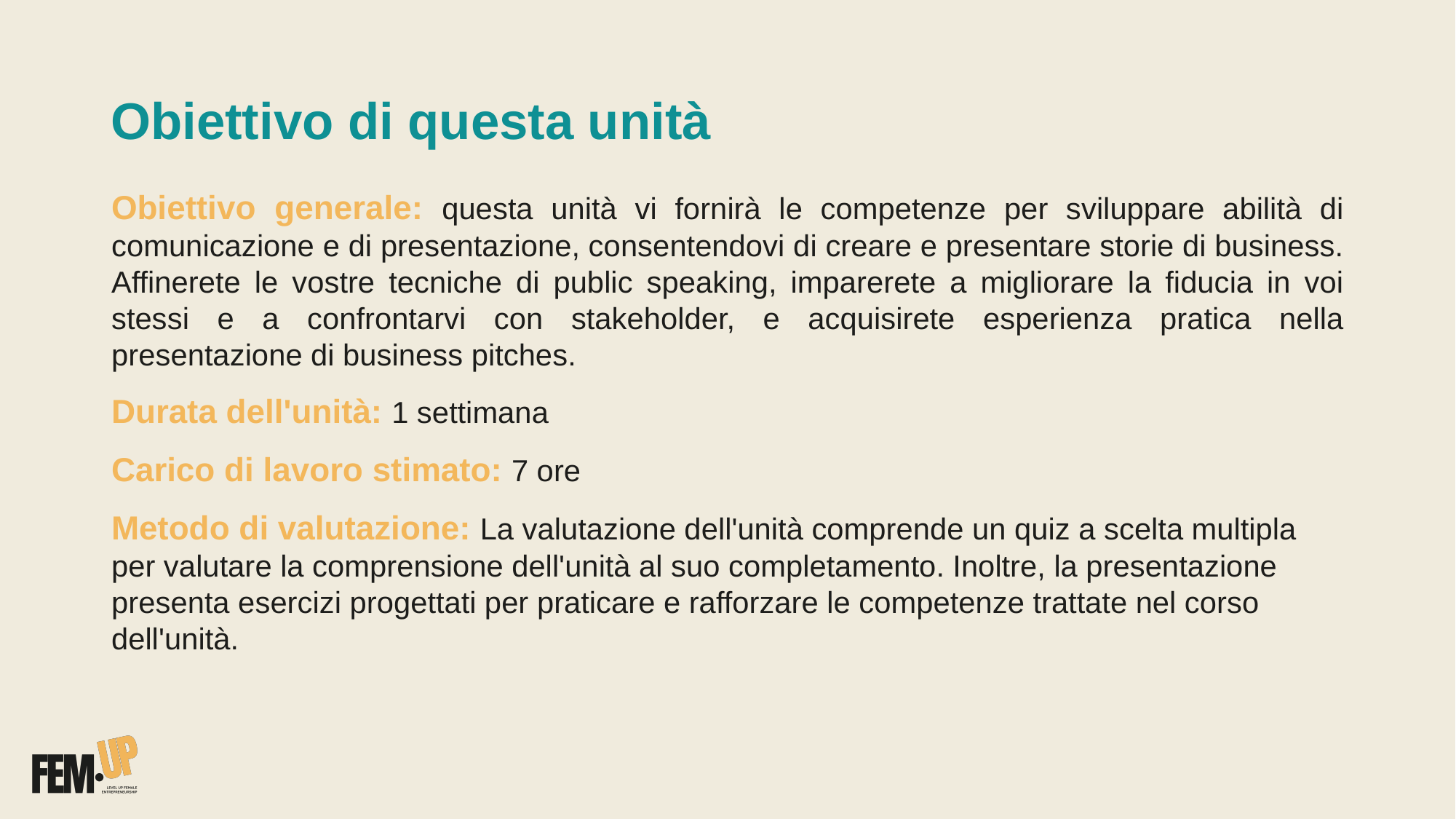

# Obiettivo di questa unità
Obiettivo generale: questa unità vi fornirà le competenze per sviluppare abilità di comunicazione e di presentazione, consentendovi di creare e presentare storie di business. Affinerete le vostre tecniche di public speaking, imparerete a migliorare la fiducia in voi stessi e a confrontarvi con stakeholder, e acquisirete esperienza pratica nella presentazione di business pitches.
Durata dell'unità: 1 settimana
Carico di lavoro stimato: 7 ore
Metodo di valutazione: La valutazione dell'unità comprende un quiz a scelta multipla per valutare la comprensione dell'unità al suo completamento. Inoltre, la presentazione presenta esercizi progettati per praticare e rafforzare le competenze trattate nel corso dell'unità.